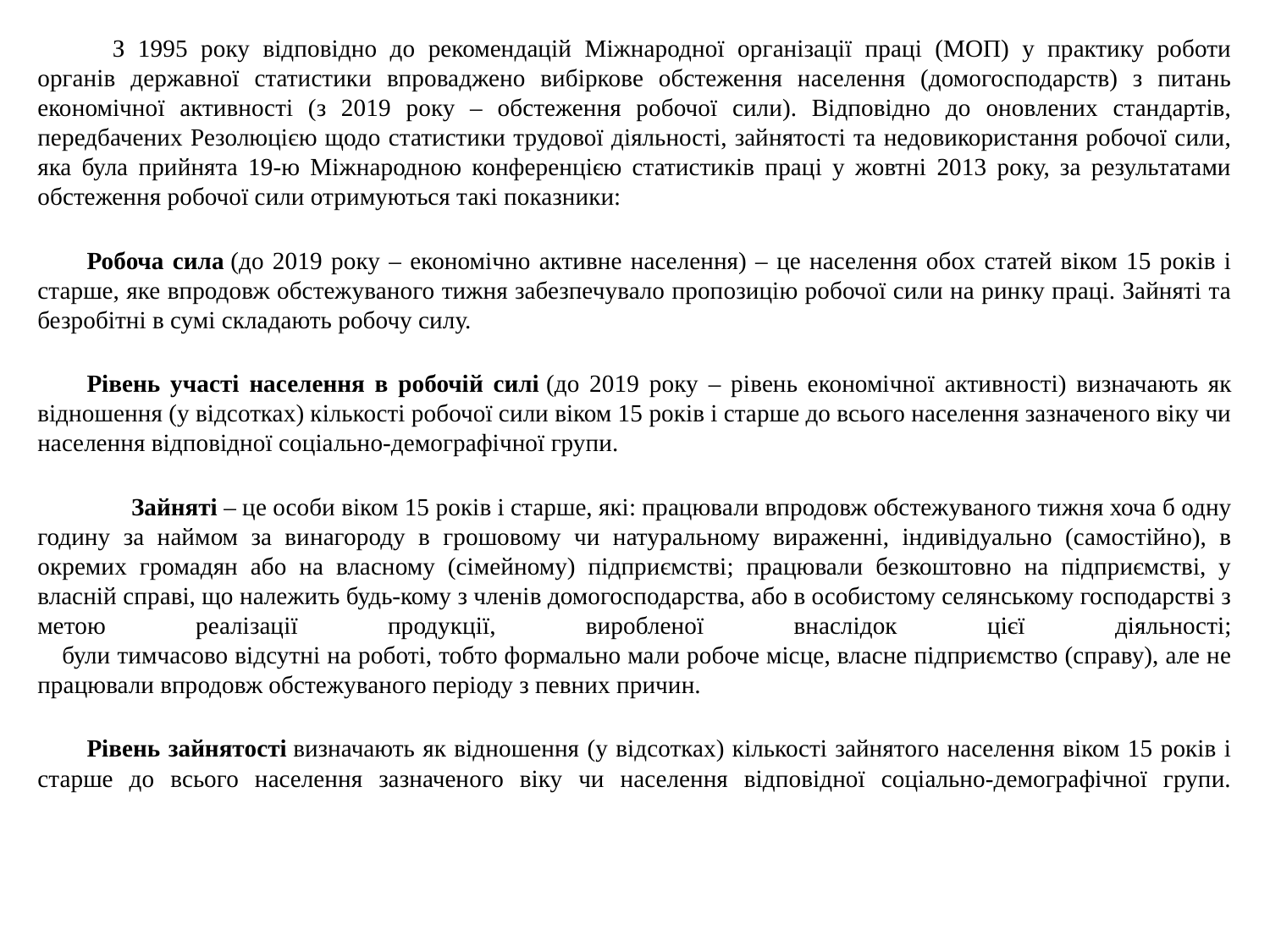

З 1995 року відповідно до рекомендацій Міжнародної організації праці (МОП) у практику роботи органів державної статистики впроваджено вибіркове обстеження населення (домогосподарств) з питань економічної активності (з 2019 року – обстеження робочої сили). Відповідно до оновлених стандартів, передбачених Резолюцією щодо статистики трудової діяльності, зайнятості та недовикористання робочої сили, яка була прийнята 19-ю Міжнародною конференцією статистиків праці у жовтні 2013 року, за результатами обстеження робочої сили отримуються такі показники:
        Робоча сила (до 2019 року – економічно активне населення) – це населення обох статей віком 15 років і старше, яке впродовж обстежуваного тижня забезпечувало пропозицію робочої сили на ринку праці. Зайняті та безробітні в сумі складають робочу силу.
        Рівень участі населення в робочій силі (до 2019 року – рівень економічної активності) визначають як відношення (у відсотках) кількості робочої сили віком 15 років і старше до всього населення зазначеного віку чи населення відповідної соціально-демографічної групи.
               Зайняті – це особи віком 15 років і старше, які: працювали впродовж обстежуваного тижня хоча б одну годину за наймом за винагороду в грошовому чи натуральному вираженні, індивідуально (самостійно), в окремих громадян або на власному (сімейному) підприємстві; працювали безкоштовно на підприємстві, у власній справі, що належить будь-кому з членів домогосподарства, або в особистому селянському господарстві з метою реалізації продукції, виробленої внаслідок цієї діяльності;
    були тимчасово відсутні на роботі, тобто формально мали робоче місце, власне підприємство (справу), але не працювали впродовж обстежуваного періоду з певних причин.
        Рівень зайнятості визначають як відношення (у відсотках) кількості зайнятого населення віком 15 років і старше до всього населення зазначеного віку чи населення відповідної соціально-демографічної групи.